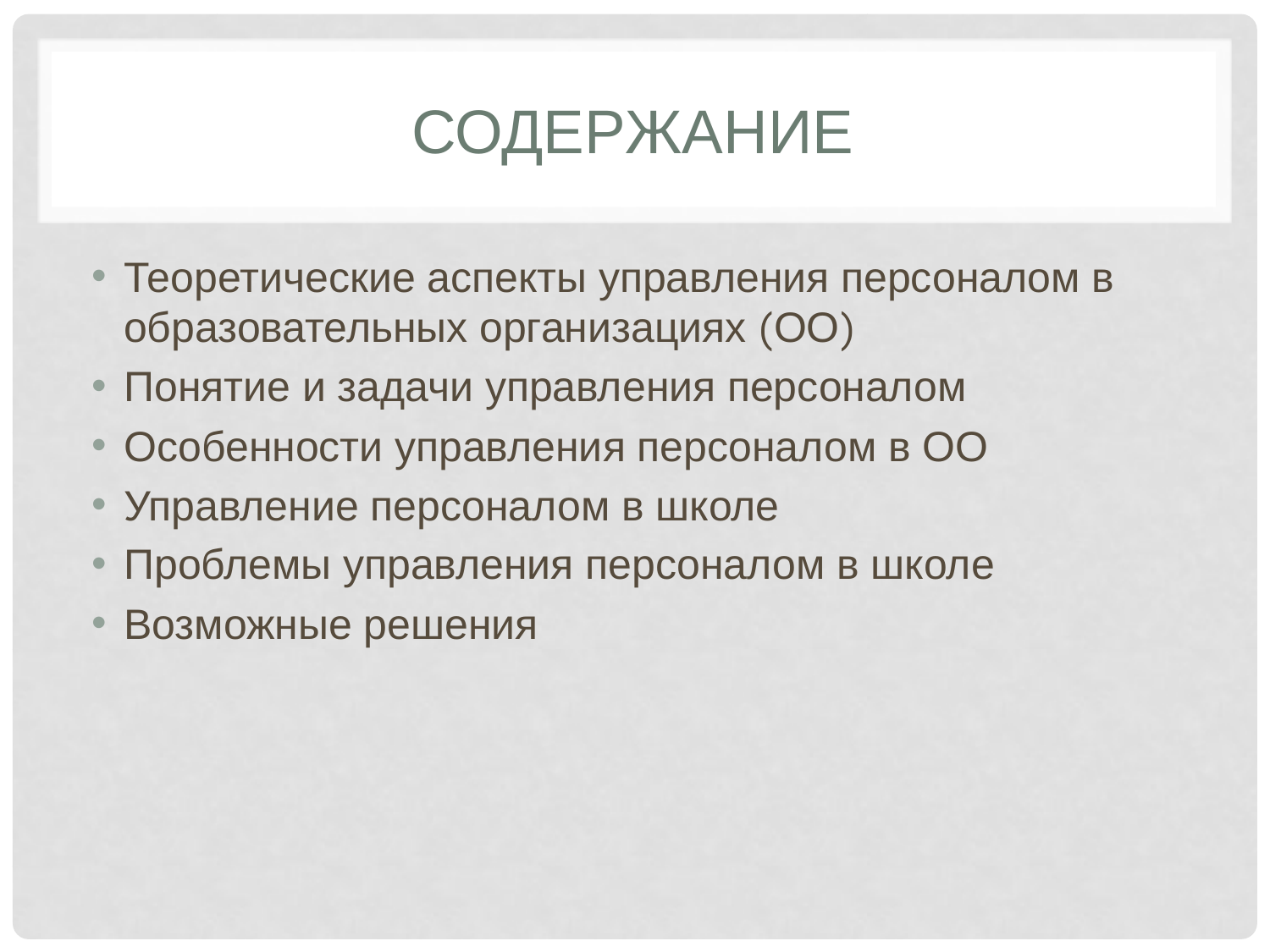

# содержание
Теоретические аспекты управления персоналом в образовательных организациях (ОО)
Понятие и задачи управления персоналом
Особенности управления персоналом в ОО
Управление персоналом в школе
Проблемы управления персоналом в школе
Возможные решения